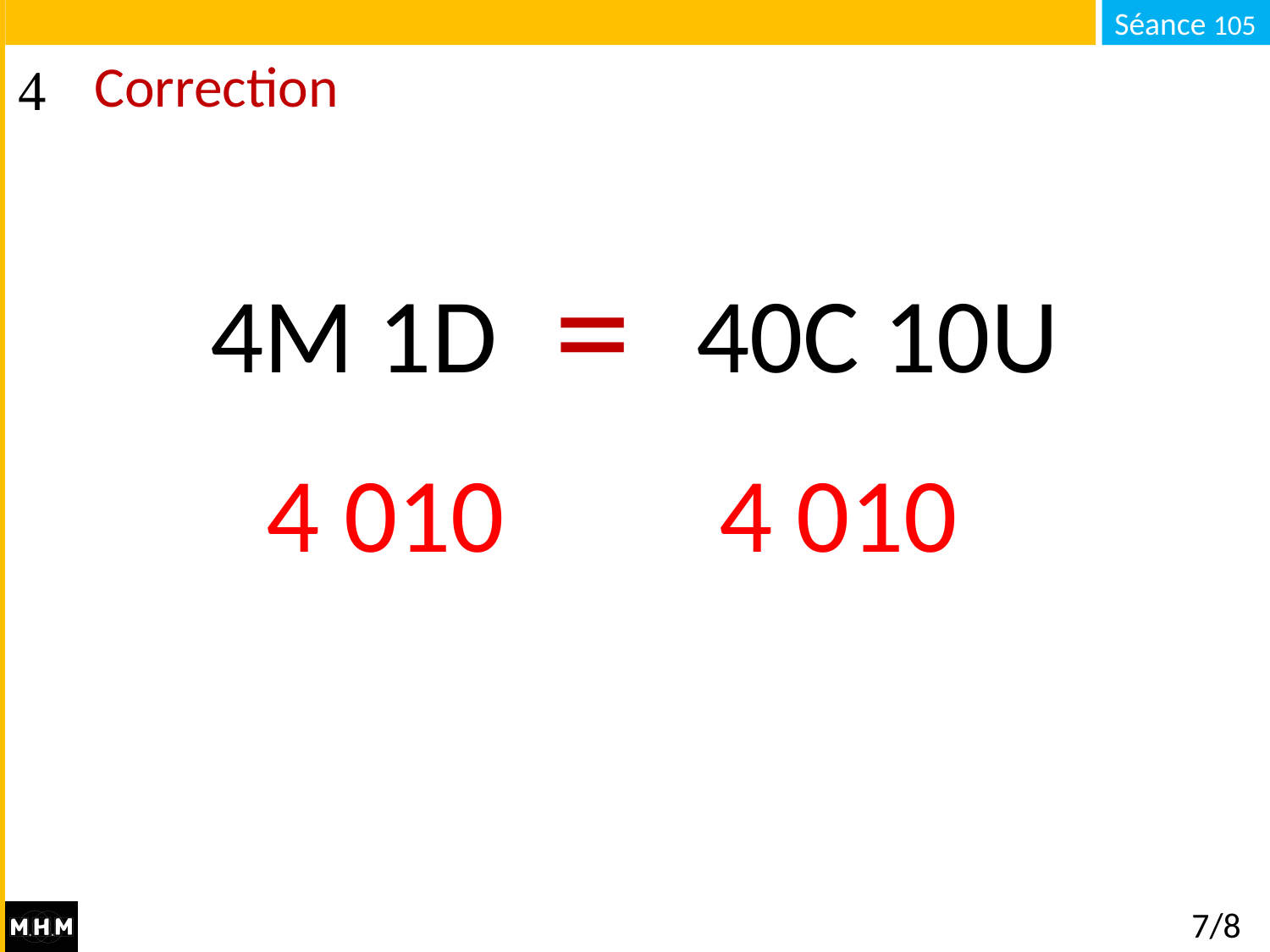

# Correction
=
4M 1D  . . . 40C 10U
4 010         4 010
7/8